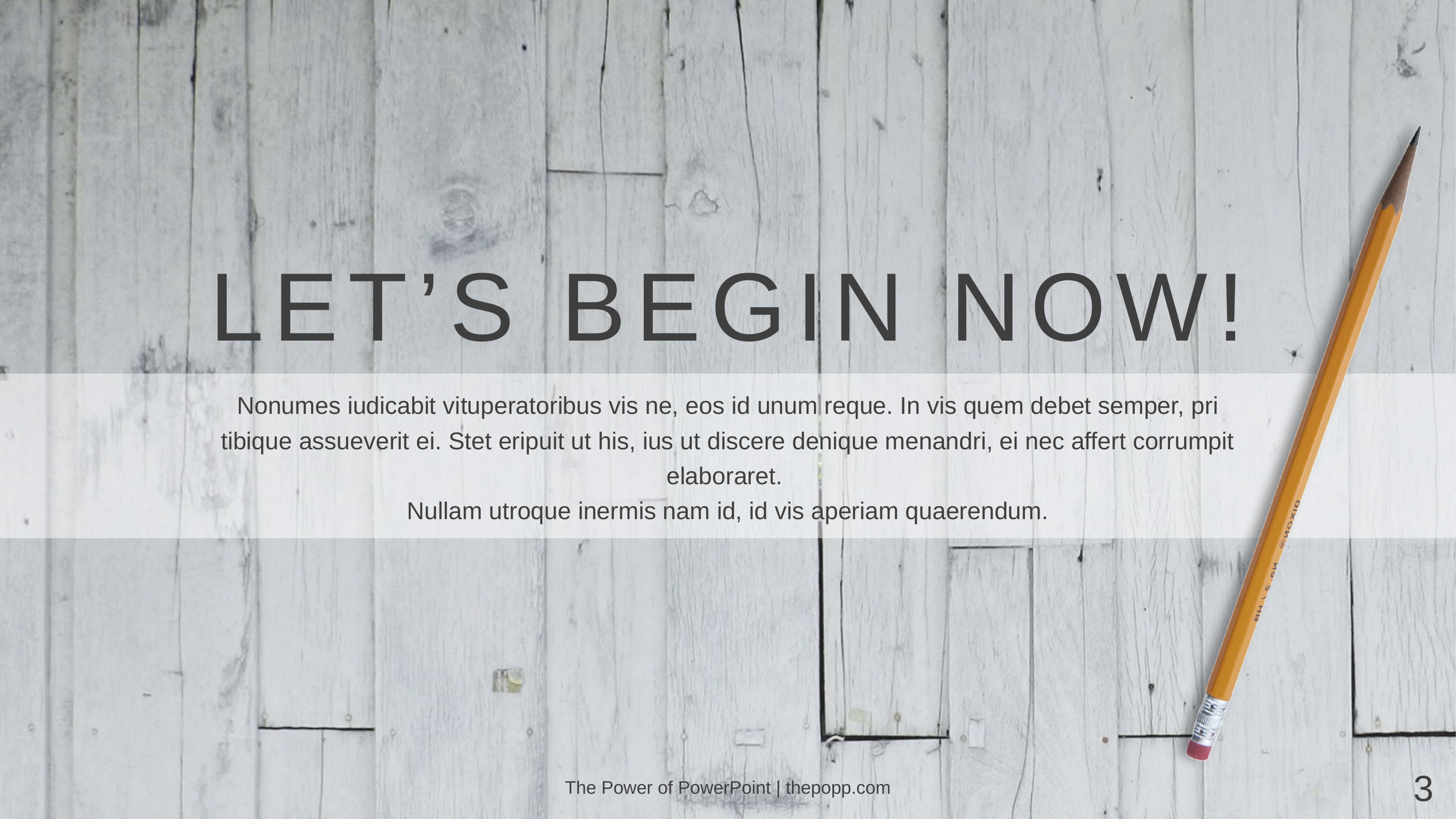

# LET’S BEGIN NOW!
Nonumes iudicabit vituperatoribus vis ne, eos id unum reque. In vis quem debet semper, pri tibique assueverit ei. Stet eripuit ut his, ius ut discere denique menandri, ei nec affert corrumpit elaboraret.
Nullam utroque inermis nam id, id vis aperiam quaerendum.
The Power of PowerPoint | thepopp.com
3